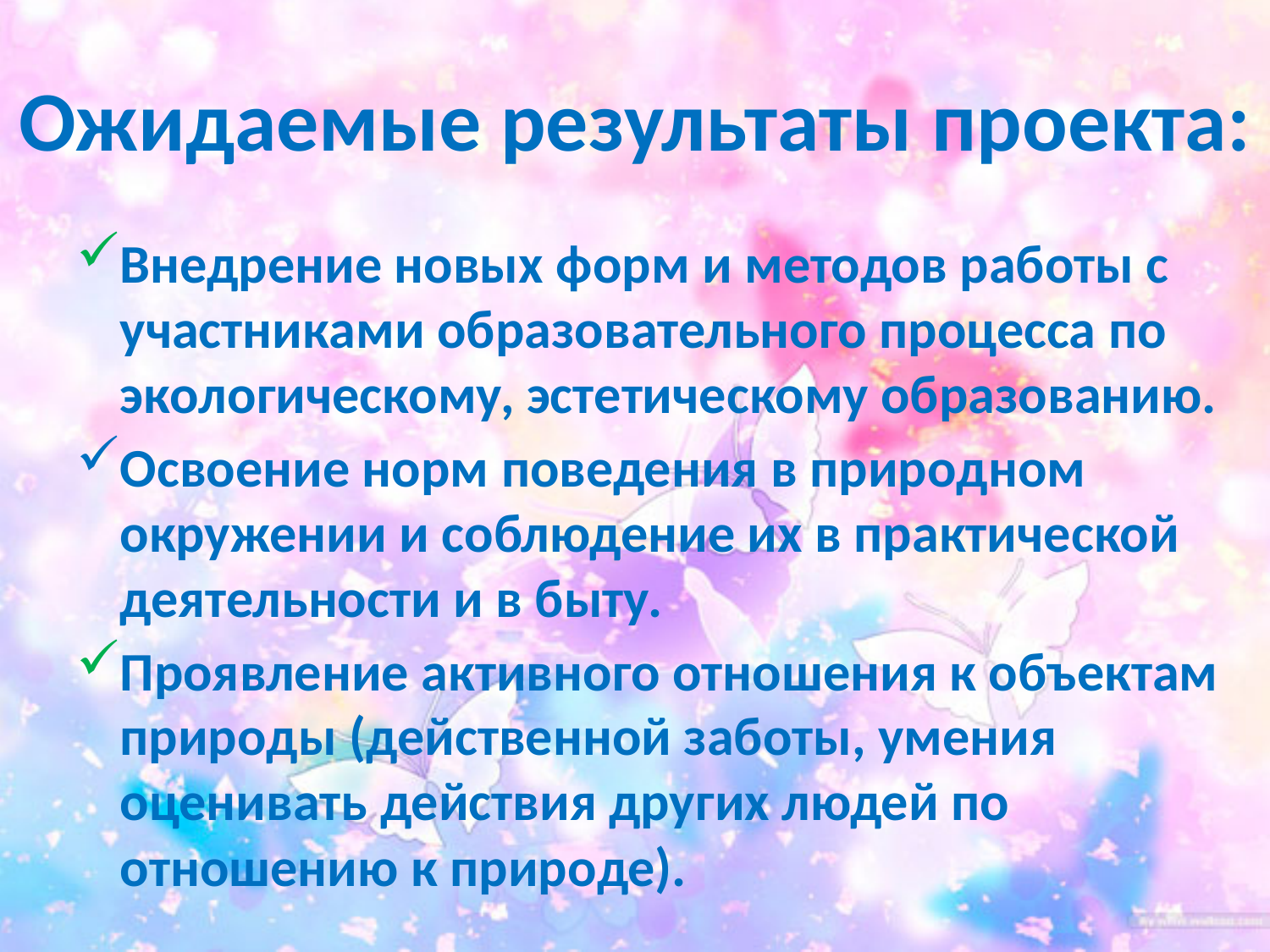

# Ожидаемые результаты проекта:
Внедрение новых форм и методов работы с участниками образовательного процесса по экологическому, эстетическому образованию.
Освоение норм поведения в природном окружении и соблюдение их в практической деятельности и в быту.
Проявление активного отношения к объектам природы (действенной заботы, умения оценивать действия других людей по отношению к природе).